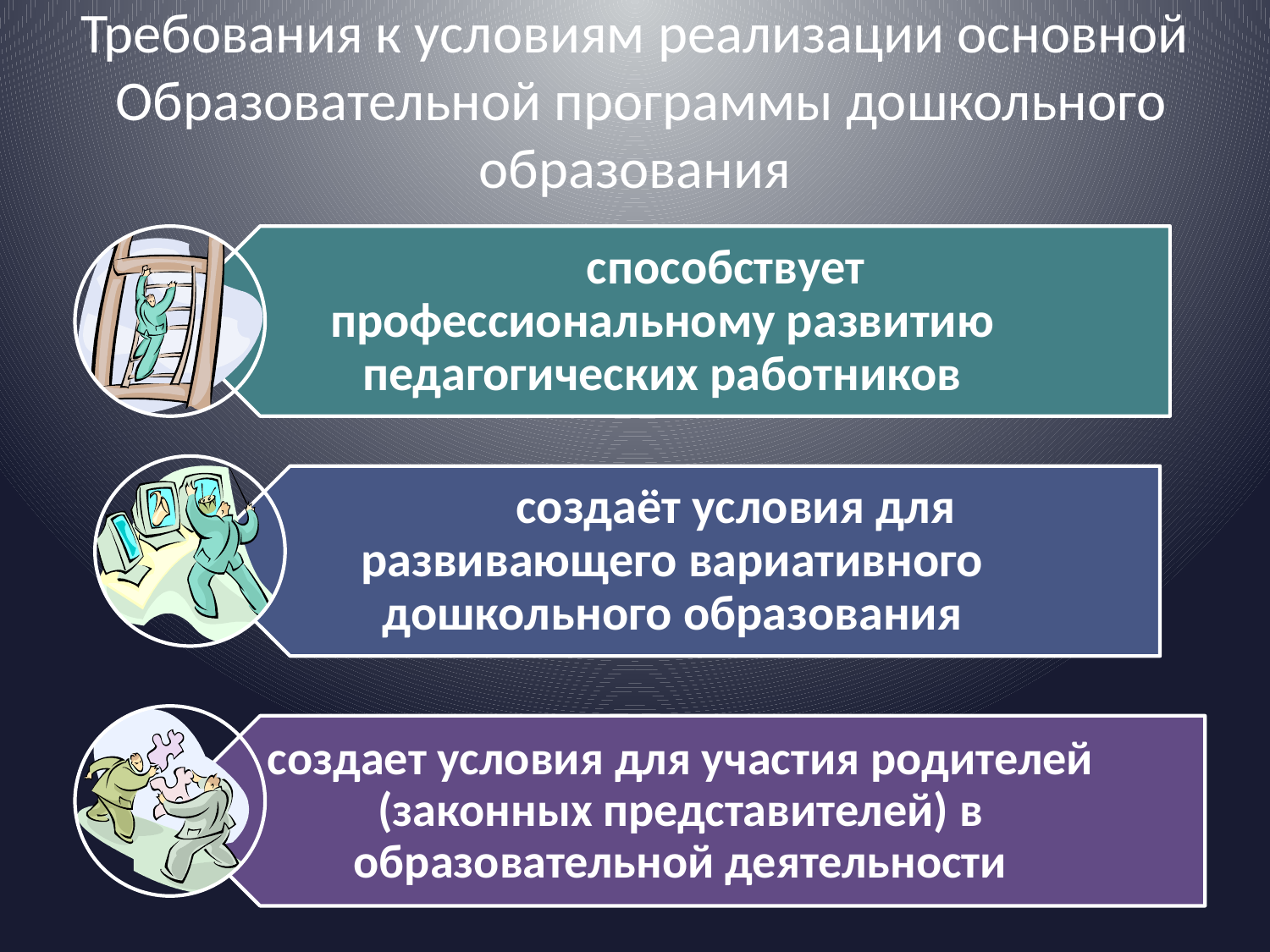

# Требования к условиям реализации основной  Образовательной программы дошкольного образования
	способствует профессиональному развитию педагогических работников
	создаёт условия для развивающего вариативного дошкольного образования
создает условия для участия родителей (законных представителей) в образовательной деятельности